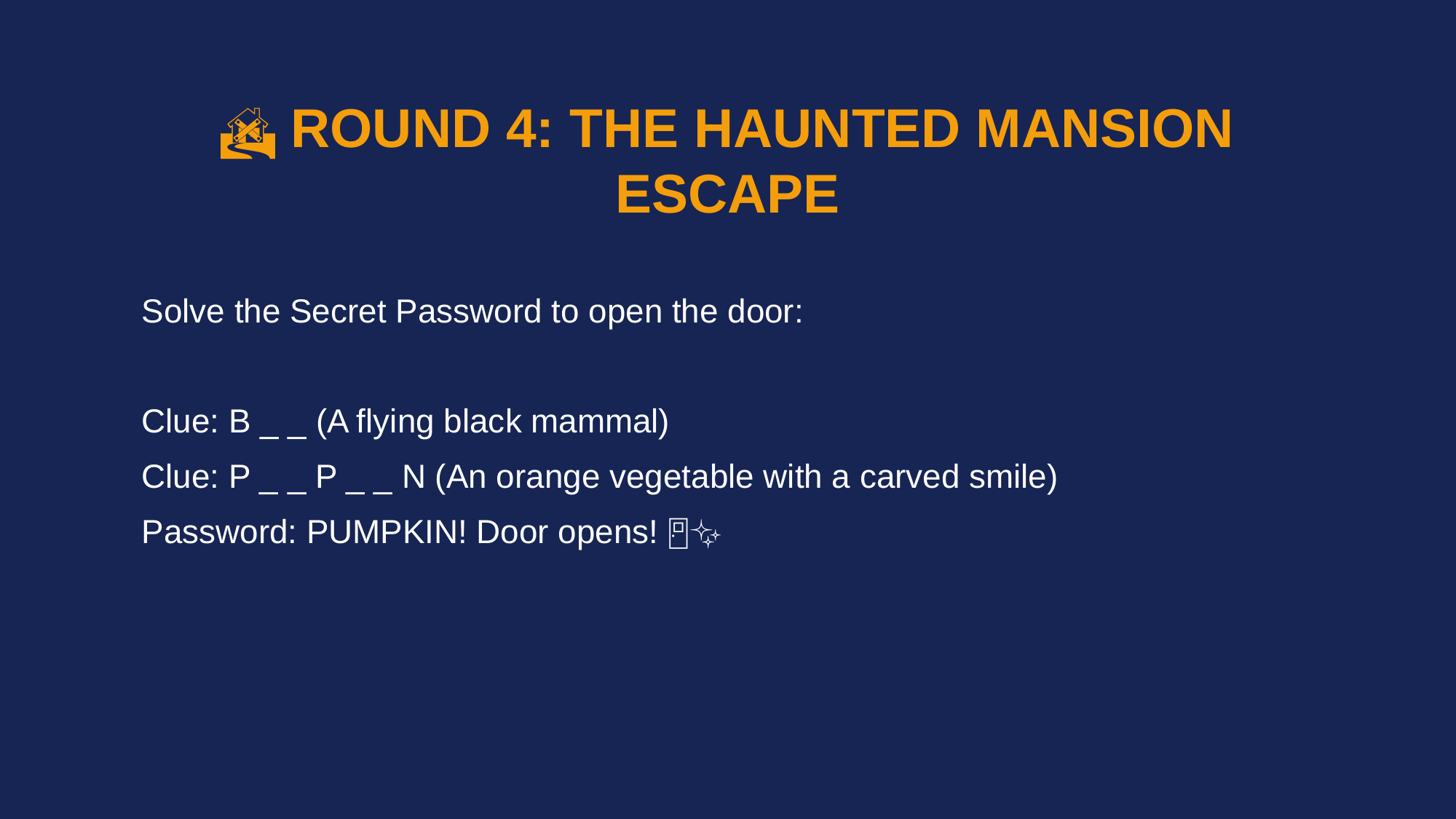

🏚️ ROUND 4: THE HAUNTED MANSION ESCAPE
Solve the Secret Password to open the door:

Clue: B _ _ (A flying black mammal)
Clue: P _ _ P _ _ N (An orange vegetable with a carved smile)
Password: PUMPKIN! Door opens! 🚪✨